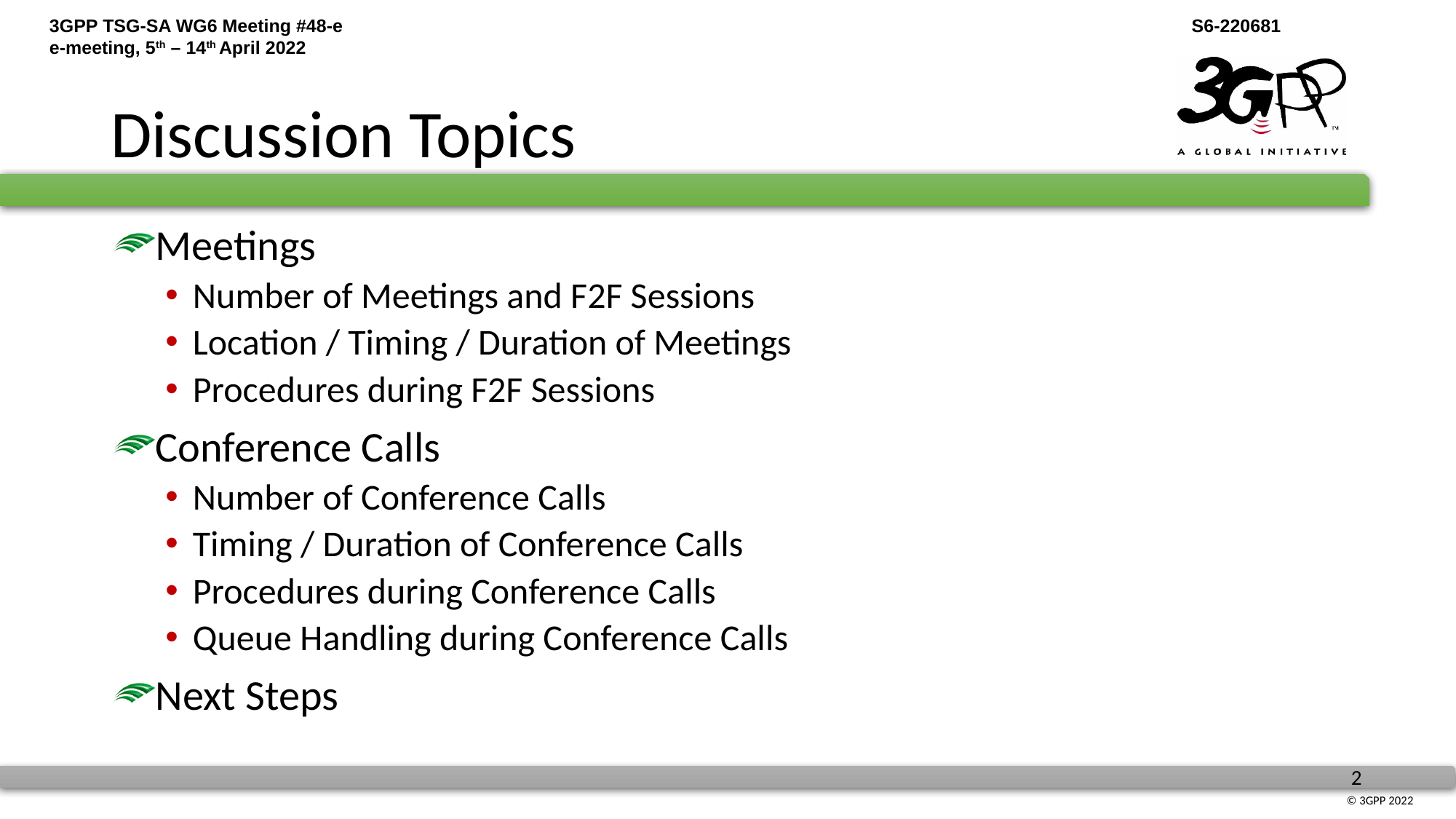

# Discussion Topics
Meetings
Number of Meetings and F2F Sessions
Location / Timing / Duration of Meetings
Procedures during F2F Sessions
Conference Calls
Number of Conference Calls
Timing / Duration of Conference Calls
Procedures during Conference Calls
Queue Handling during Conference Calls
Next Steps